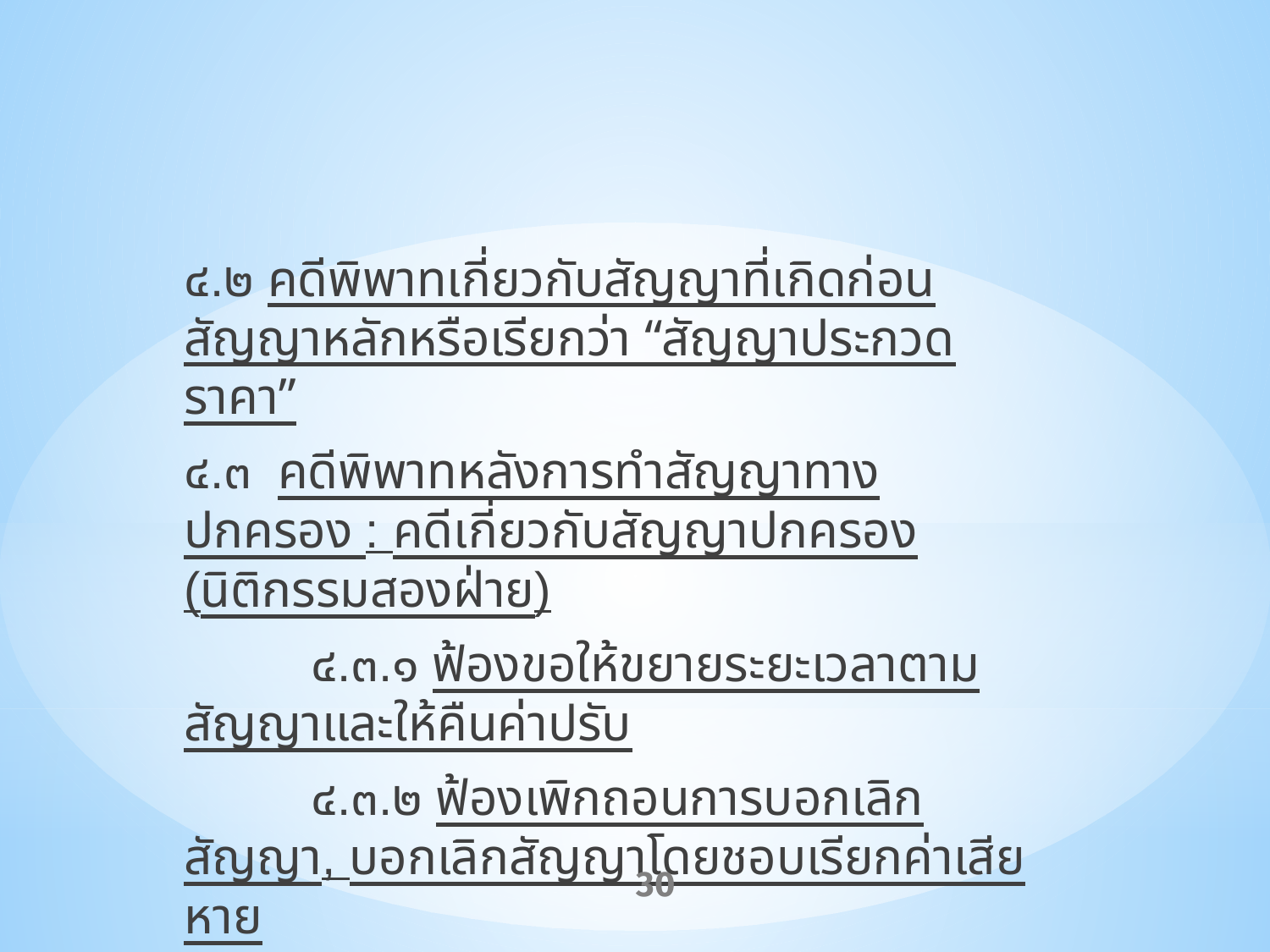

๔.๒ คดีพิพาทเกี่ยวกับสัญญาที่เกิดก่อนสัญญาหลักหรือเรียกว่า “สัญญาประกวดราคา”
๔.๓  คดีพิพาทหลังการทำสัญญาทางปกครอง : คดีเกี่ยวกับสัญญาปกครอง (นิติกรรมสองฝ่าย)
	๔.๓.๑ ฟ้องขอให้ขยายระยะเวลาตามสัญญาและให้คืนค่าปรับ
	๔.๓.๒ ฟ้องเพิกถอนการบอกเลิกสัญญา, บอกเลิกสัญญาโดยชอบเรียกค่าเสียหาย
30